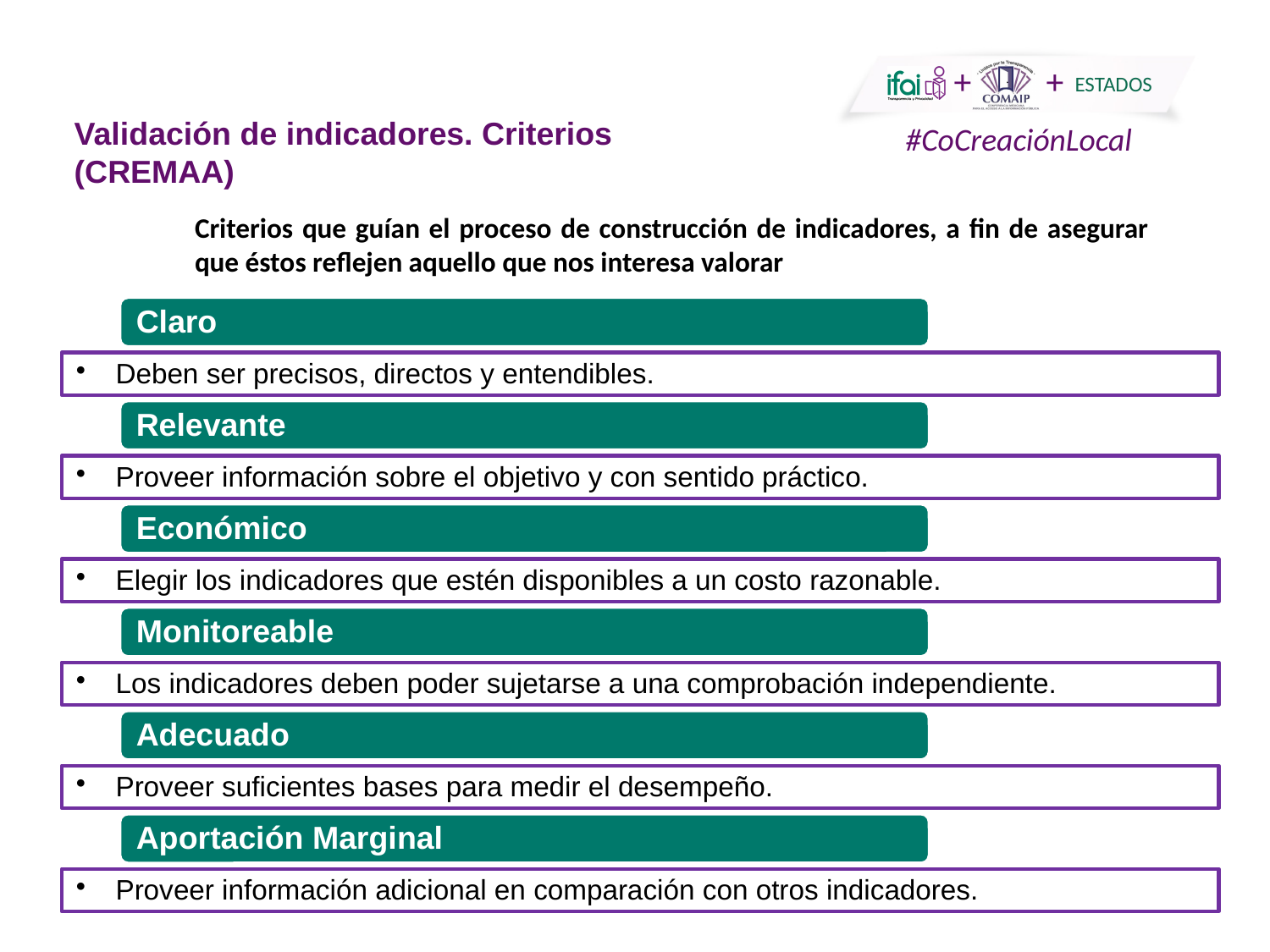

Validación de indicadores. Criterios (CREMAA)
Criterios que guían el proceso de construcción de indicadores, a fin de asegurar que éstos reflejen aquello que nos interesa valorar
Claro
Relevante
Deben ser precisos, directos y entendibles.
Monitoreable
Adecuado
Aportación Marginal
Proveer información adicional en comparación con otros indicadores.
Elegir los indicadores que estén disponibles a un costo razonable.
Proveer suficientes bases para medir el desempeño.
Los indicadores deben poder sujetarse a una comprobación independiente.
Proveer información sobre el objetivo y con sentido práctico.
Económico